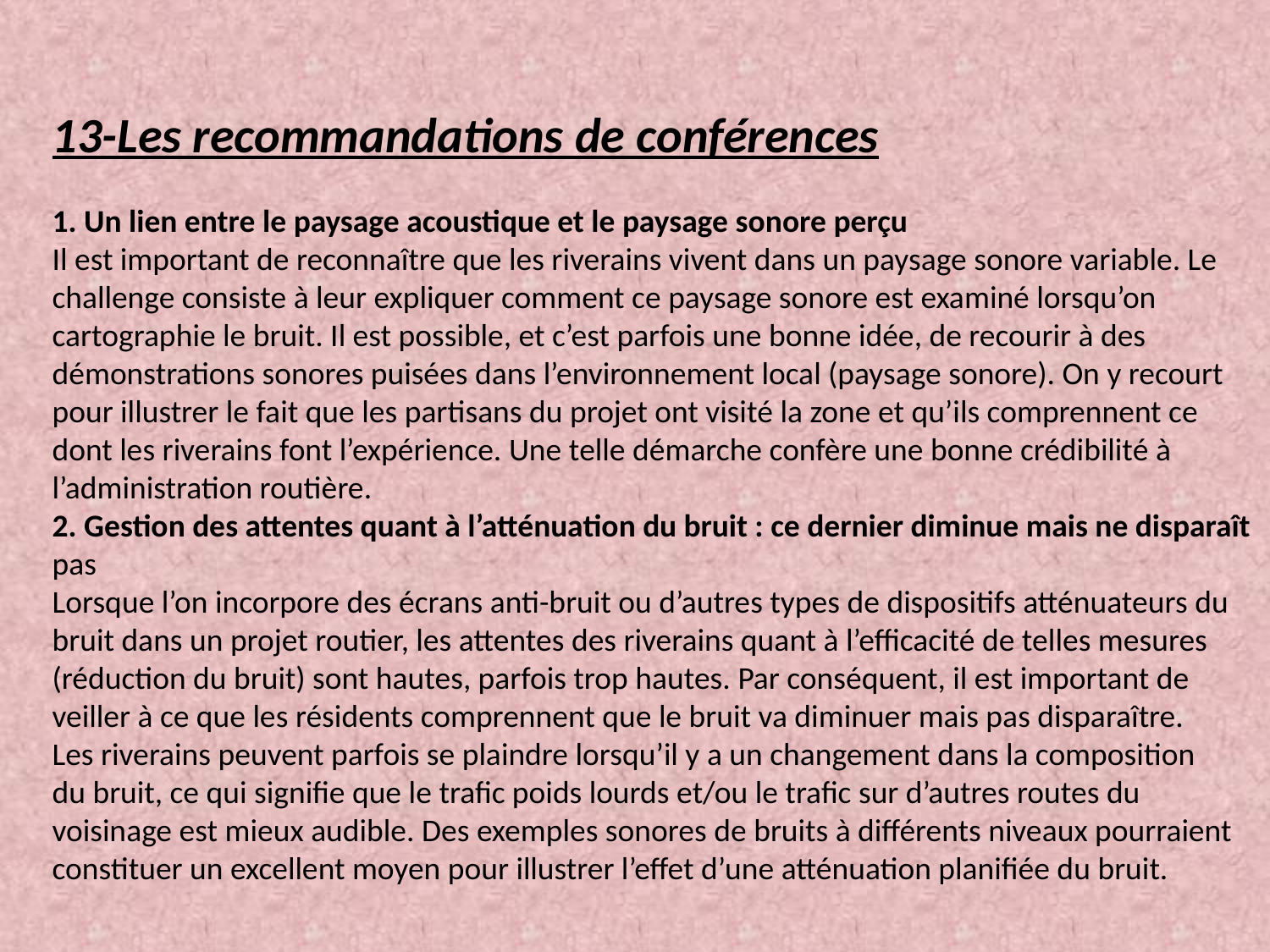

13-Les recommandations de conférences

1. Un lien entre le paysage acoustique et le paysage sonore perçu
Il est important de reconnaître que les riverains vivent dans un paysage sonore variable. Le
challenge consiste à leur expliquer comment ce paysage sonore est examiné lorsqu’on
cartographie le bruit. Il est possible, et c’est parfois une bonne idée, de recourir à des
démonstrations sonores puisées dans l’environnement local (paysage sonore). On y recourt
pour illustrer le fait que les partisans du projet ont visité la zone et qu’ils comprennent ce
dont les riverains font l’expérience. Une telle démarche confère une bonne crédibilité à
l’administration routière.
2. Gestion des attentes quant à l’atténuation du bruit : ce dernier diminue mais ne disparaît
pas
Lorsque l’on incorpore des écrans anti-bruit ou d’autres types de dispositifs atténuateurs du
bruit dans un projet routier, les attentes des riverains quant à l’efficacité de telles mesures
(réduction du bruit) sont hautes, parfois trop hautes. Par conséquent, il est important de
veiller à ce que les résidents comprennent que le bruit va diminuer mais pas disparaître.
Les riverains peuvent parfois se plaindre lorsqu’il y a un changement dans la composition
du bruit, ce qui signifie que le trafic poids lourds et/ou le trafic sur d’autres routes du
voisinage est mieux audible. Des exemples sonores de bruits à différents niveaux pourraient
constituer un excellent moyen pour illustrer l’effet d’une atténuation planifiée du bruit.